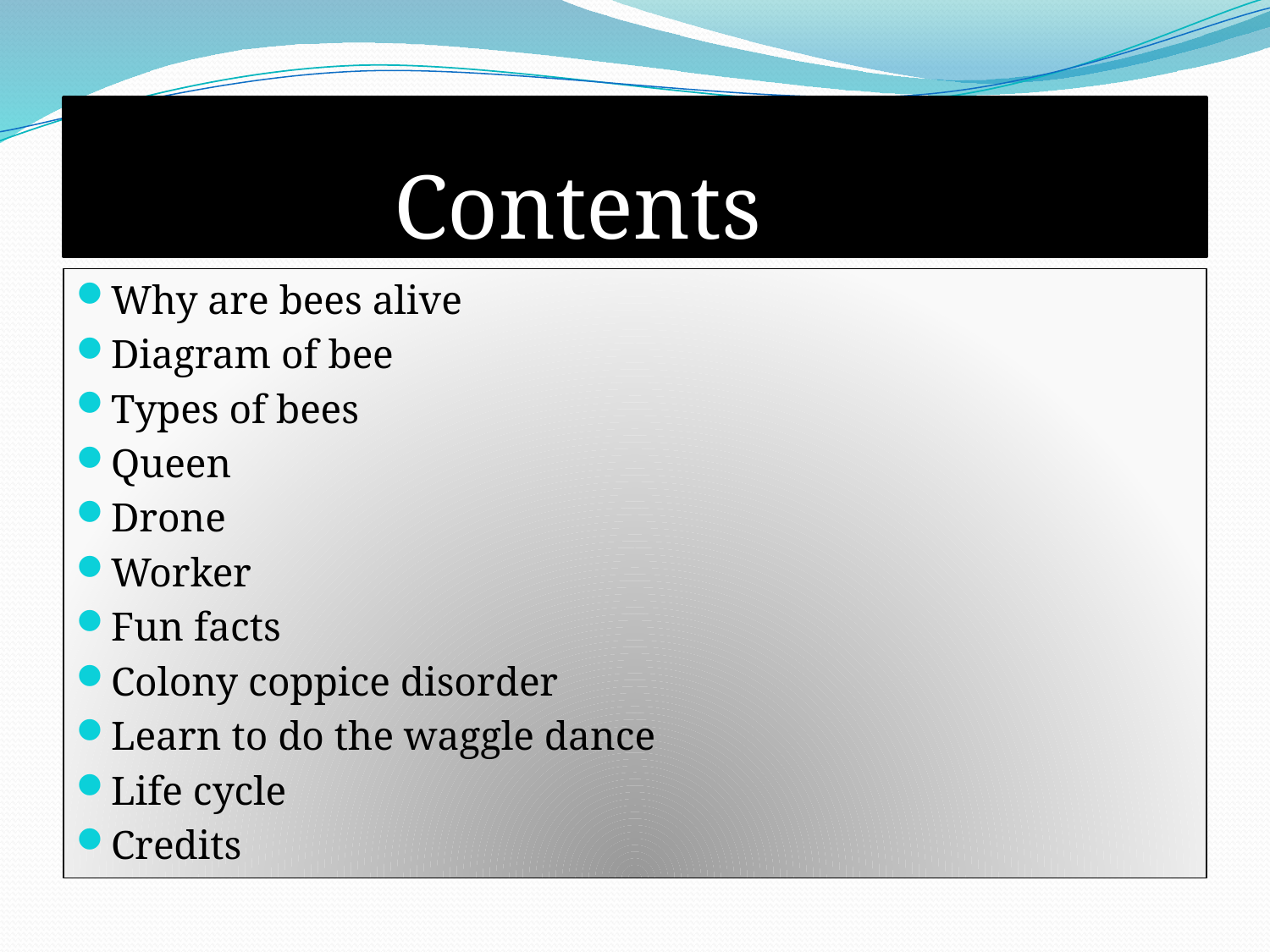

# Contents
Why are bees alive
Diagram of bee
Types of bees
Queen
Drone
Worker
Fun facts
Colony coppice disorder
Learn to do the waggle dance
Life cycle
Credits